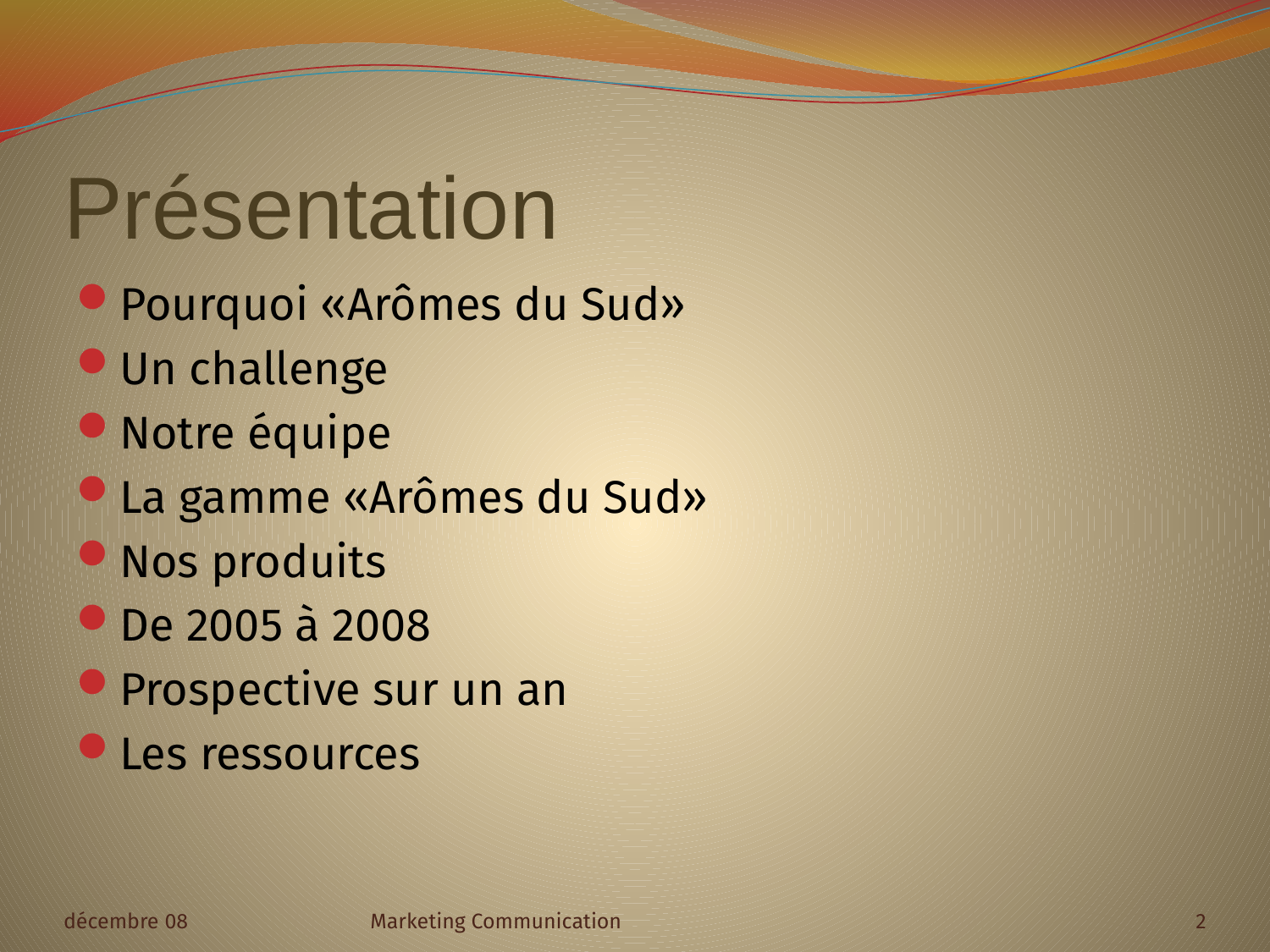

# Présentation
Pourquoi «Arômes du Sud»
Un challenge
Notre équipe
La gamme «Arômes du Sud»
Nos produits
De 2005 à 2008
Prospective sur un an
Les ressources
décembre 08
Marketing Communication
2